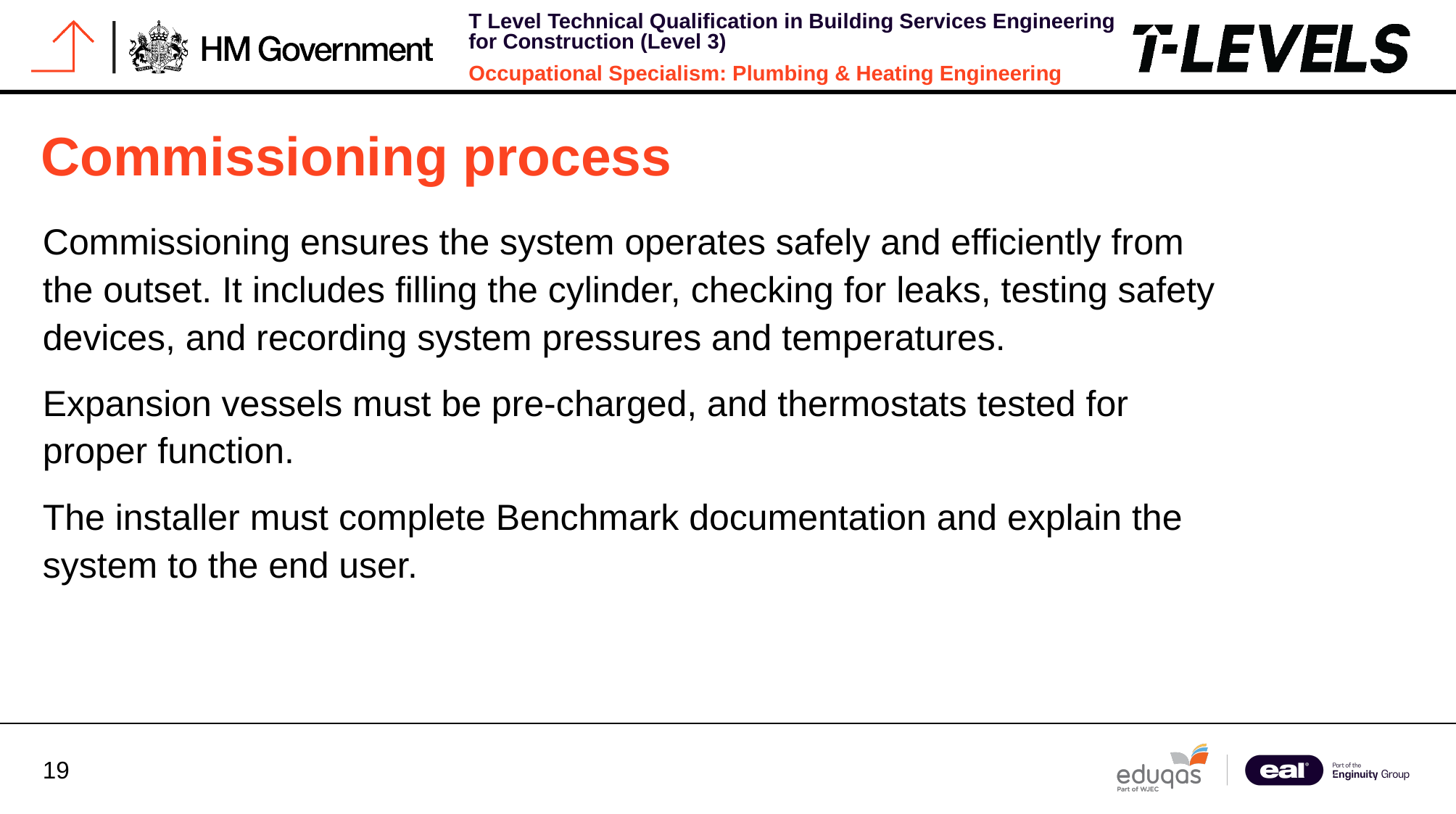

# Commissioning process
Commissioning ensures the system operates safely and efficiently from the outset. It includes filling the cylinder, checking for leaks, testing safety devices, and recording system pressures and temperatures.
Expansion vessels must be pre-charged, and thermostats tested for proper function.
The installer must complete Benchmark documentation and explain the system to the end user.